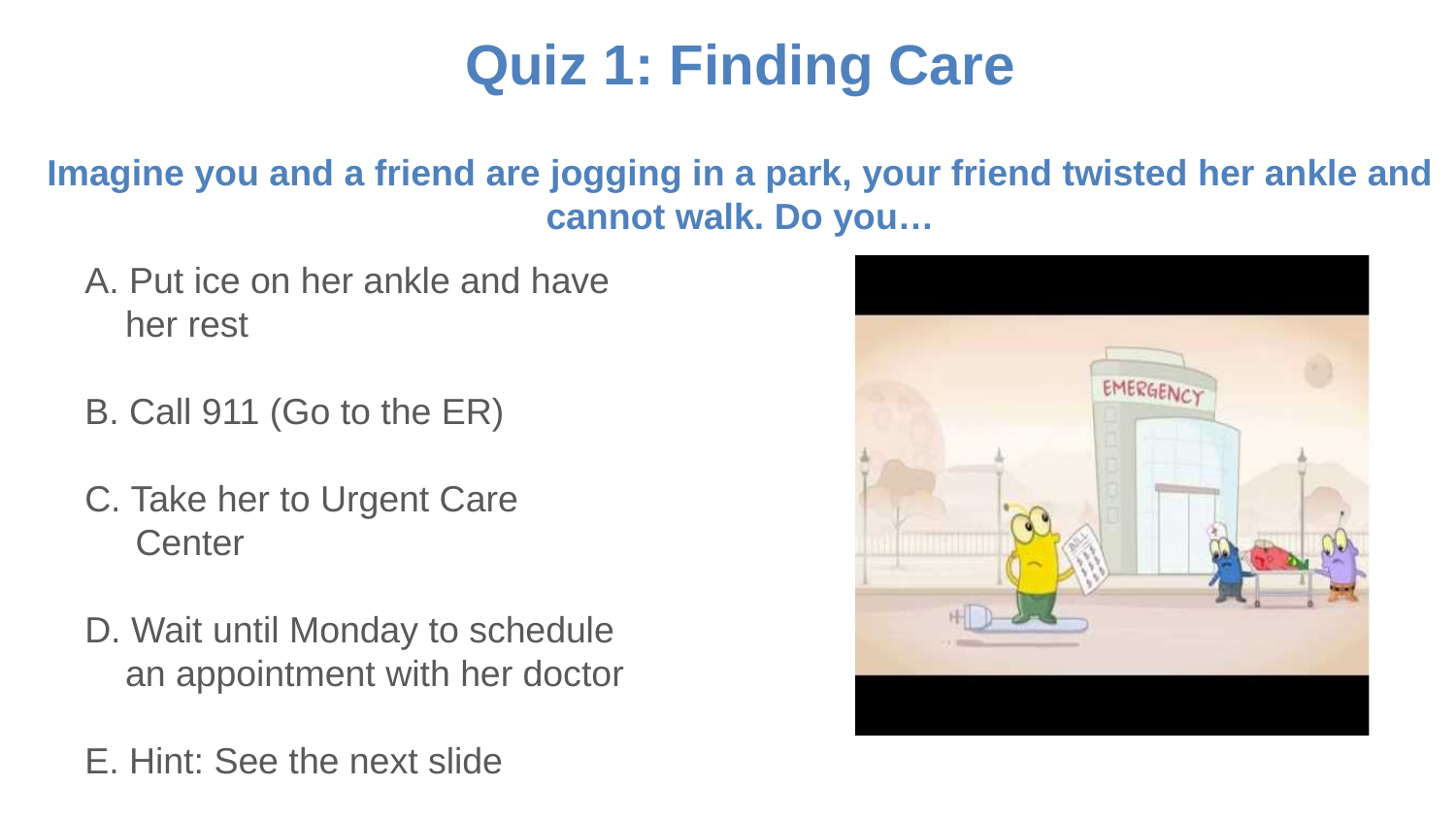

# Quiz 1: Finding Care Imagine you and a friend are jogging in a park, your friend twisted her ankle and cannot walk. Do you…
A. Put ice on her ankle and have
    her rest

B. Call 911 (Go to the ER)

C. Take her to Urgent Care
     Center

D. Wait until Monday to schedule
    an appointment with her doctor

E. Hint: See the next slide